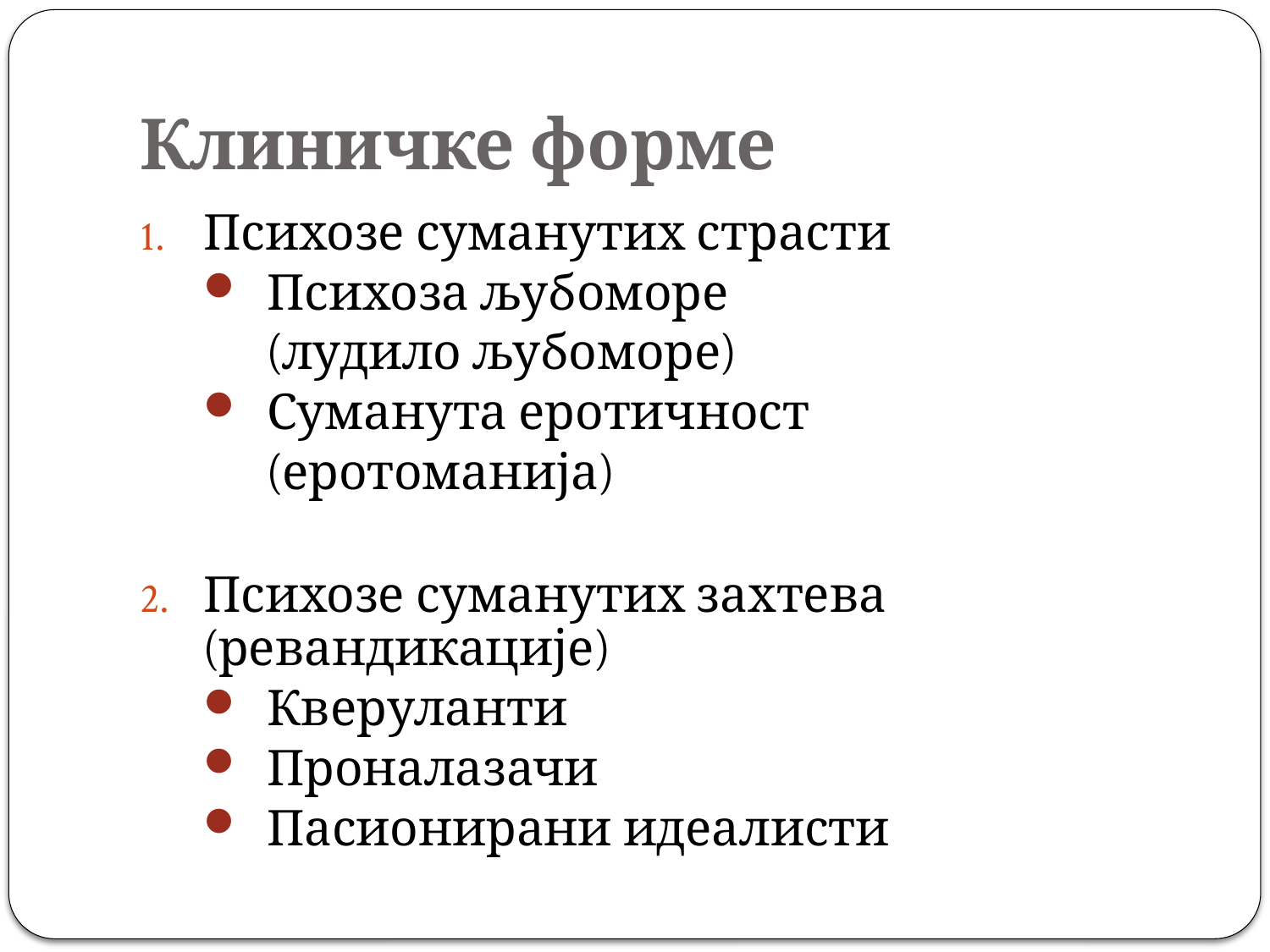

# Клиничке форме
Психозе суманутих страсти
Психоза љубоморе
	(лудило љубоморе)
Суманута еротичност
	(еротоманија)

Психозе суманутих захтева (ревандикације)
Кверуланти
Проналазачи
Пасионирани идеалисти